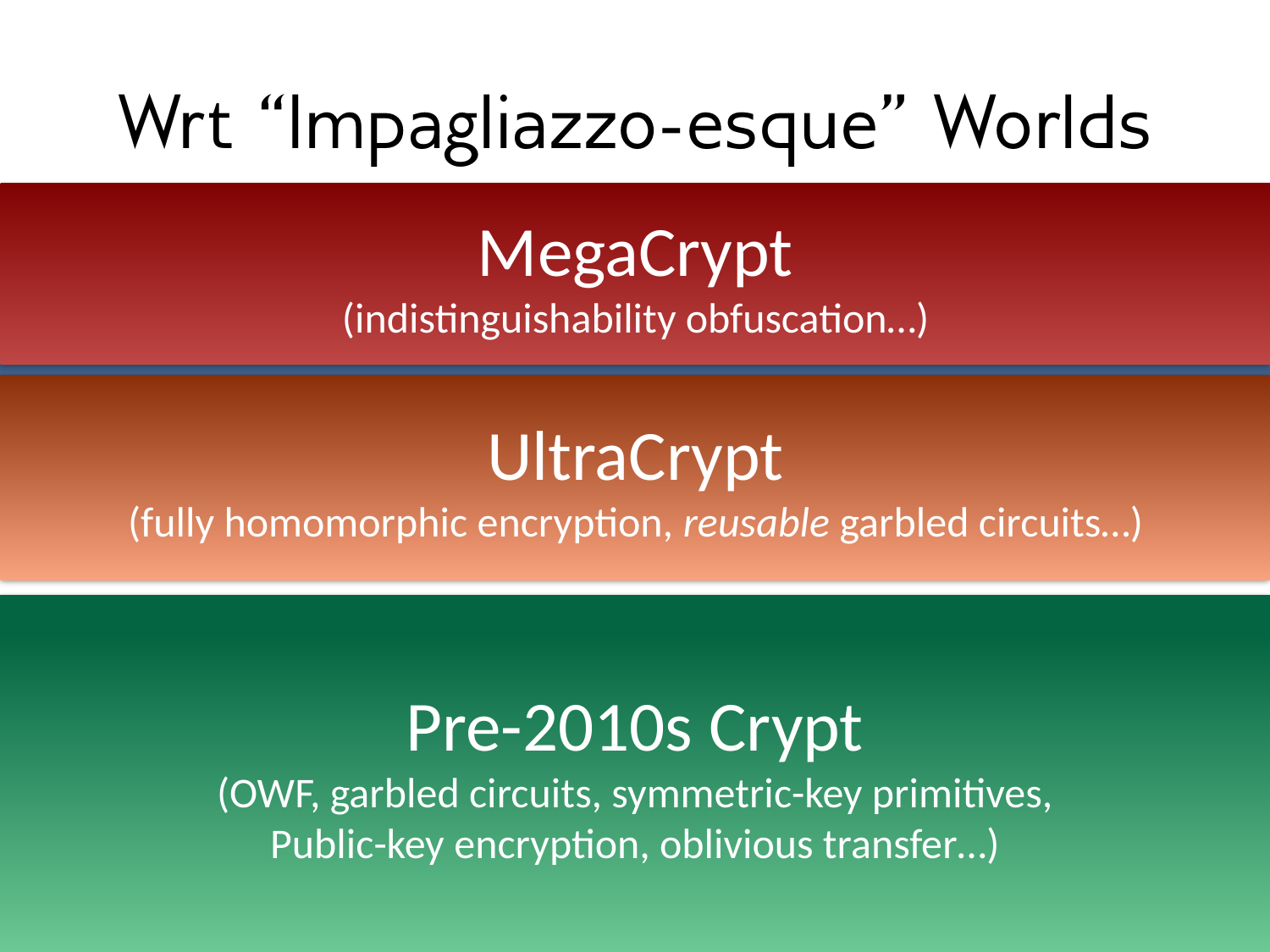

# Wrt “Impagliazzo-esque” Worlds
MegaCrypt
(indistinguishability obfuscation…)
CryptoMania
(public-key encryption, oblivious transfer…)
UltraCrypt
(fully homomorphic encryption, reusable garbled circuits…)
MiniCrypt
(OWF, garbled circuits, symmetric-key primitives…)
Pre-2010s Crypt
(OWF, garbled circuits, symmetric-key primitives,
Public-key encryption, oblivious transfer…)